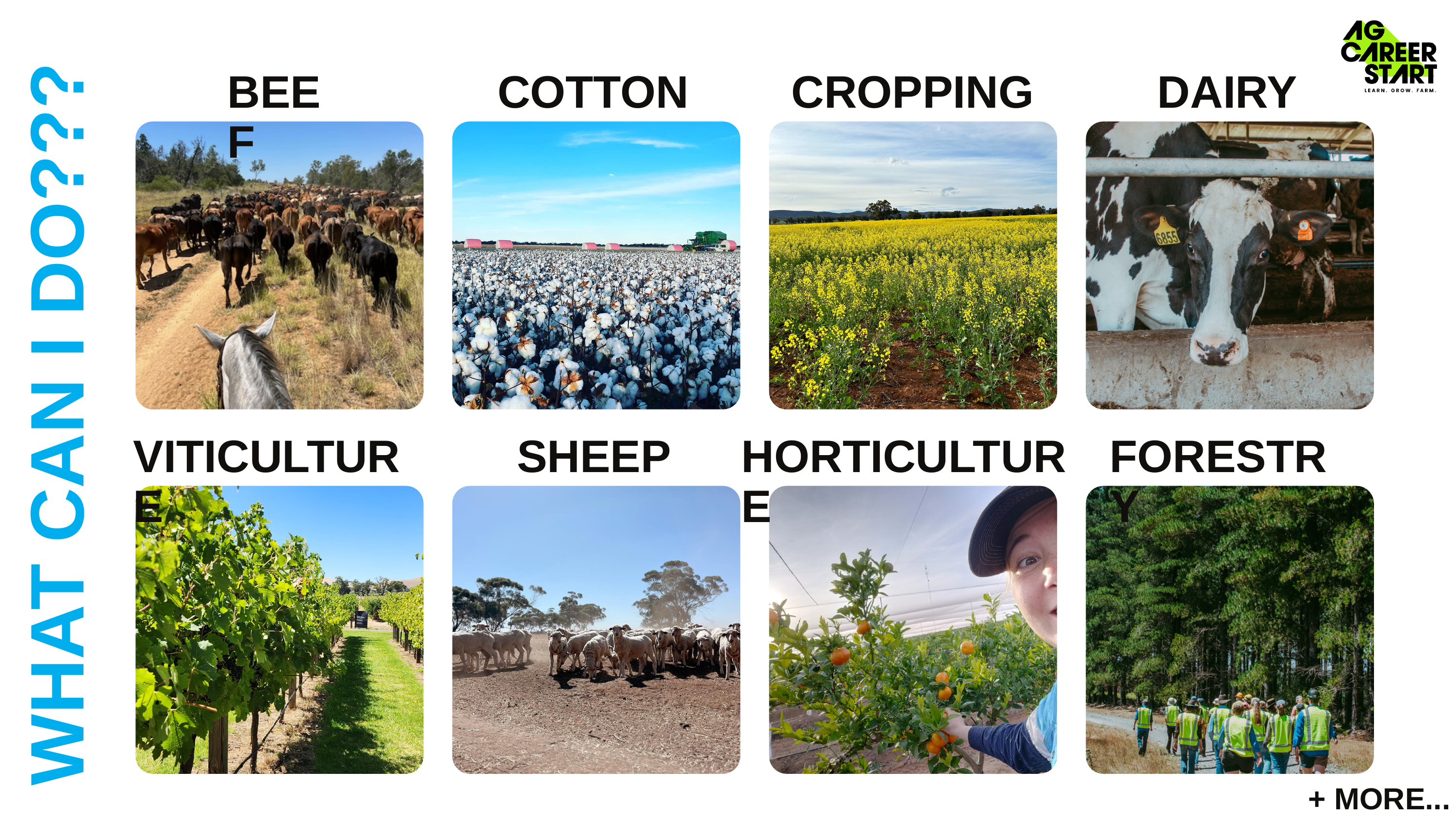

BEEF
COTTON
CROPPING
DAIRY

WHAT CAN I DO???
VITICULTURE
SHEEP
HORTICULTURE
FORESTRY

+ MORE...